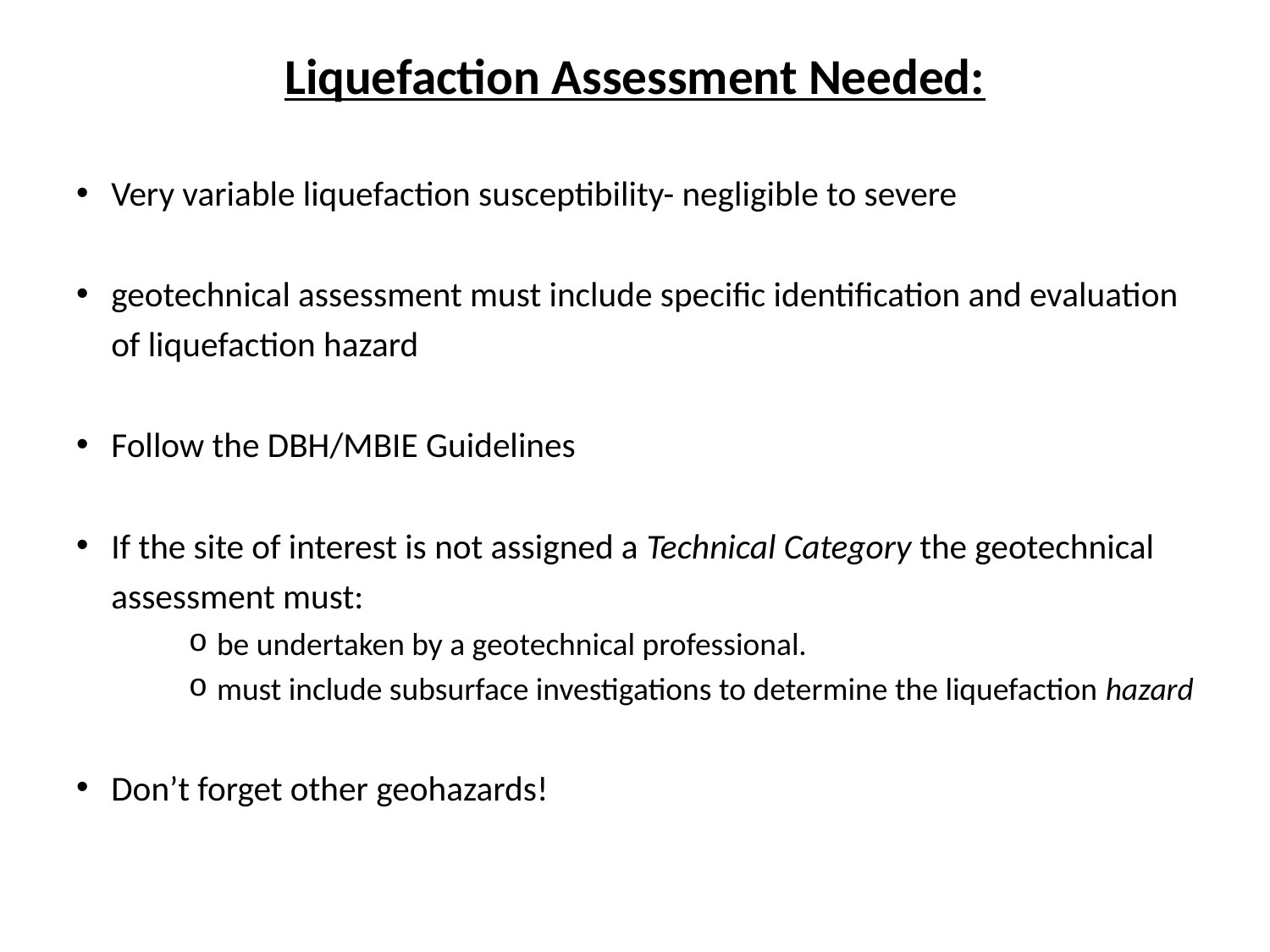

# Liquefaction Assessment Needed:
Very variable liquefaction susceptibility- negligible to severe

geotechnical assessment must include specific identification and evaluation of liquefaction hazard

Follow the DBH/MBIE Guidelines

If the site of interest is not assigned a Technical Category the geotechnical assessment must:
be undertaken by a geotechnical professional.
must include subsurface investigations to determine the liquefaction hazard

Don’t forget other geohazards!